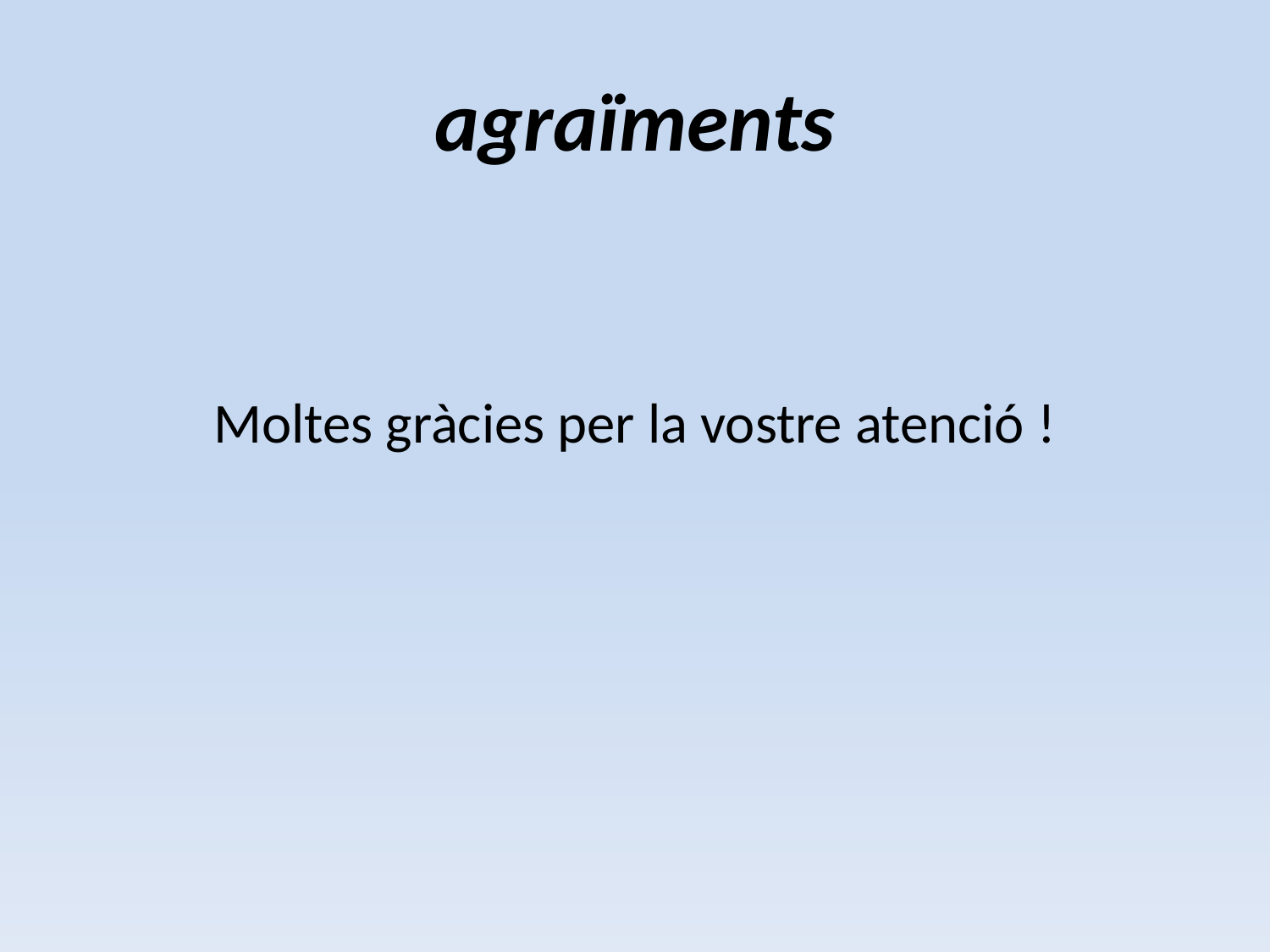

# agraïments

Moltes gràcies per la vostre atenció !